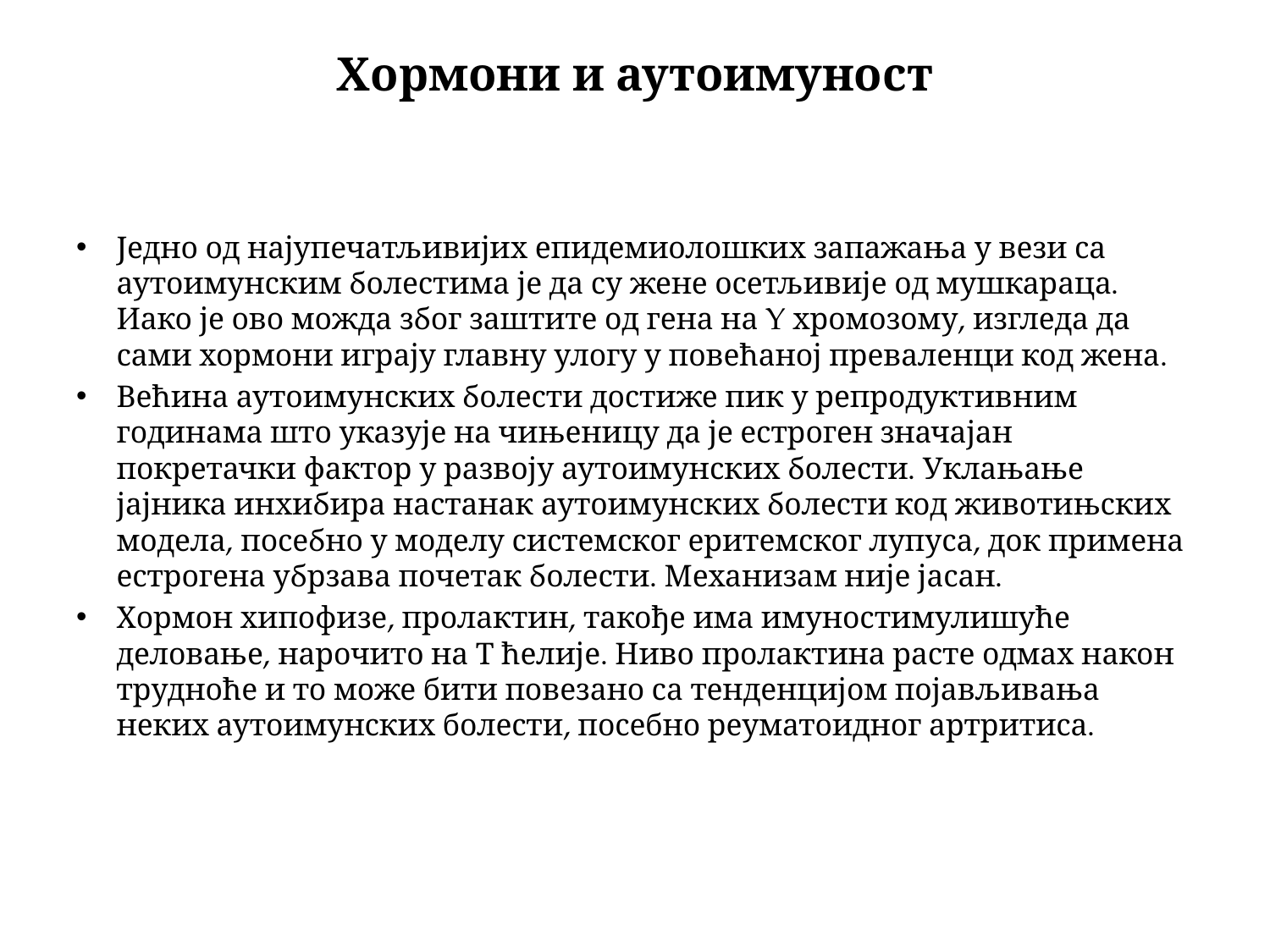

# Хормони и аутоимуност
Једно од најупечатљивијих епидемиолошких запажања у вези са аутоимунским болестима је да су жене осетљивије од мушкараца. Иако је ово можда због заштите од гена на Y хромозому, изгледа да сами хормони играју главну улогу у повећаној преваленци код жена.
Већина аутоимунских болести достиже пик у репродуктивним годинама што указује на чињеницу да је естроген значајан покретачки фактор у развоју аутоимунских болести. Уклањање јајника инхибира настанак аутоимунских болести код животињских модела, посебно у моделу системског еритемског лупуса, док примена естрогена убрзава почетак болести. Механизам није јасан.
Хормон хипофизе, пролактин, такође има имуностимулишуће деловање, нарочито на Т ћелије. Ниво пролактина расте одмах након трудноће и то може бити повезано са тенденцијом појављивања неких аутоимунских болести, посебно реуматоидног артритиса.